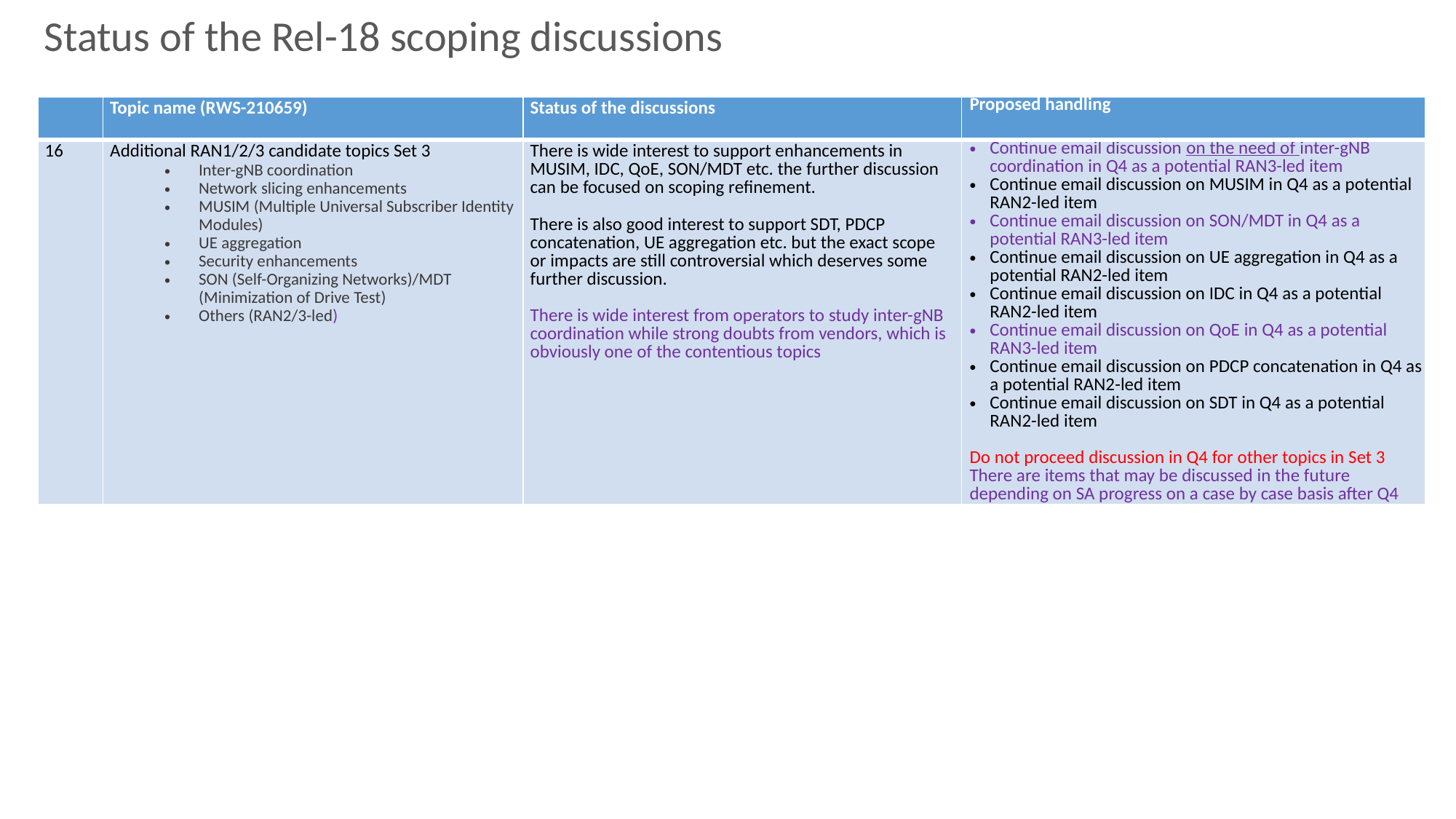

Status of the Rel-18 scoping discussions
#
|  | Topic name (RWS-210659) | Status of the discussions | Proposed handling |
| --- | --- | --- | --- |
| 16 | Additional RAN1/2/3 candidate topics Set 3 Inter-gNB coordination Network slicing enhancements MUSIM (Multiple Universal Subscriber Identity Modules) UE aggregation Security enhancements SON (Self-Organizing Networks)/MDT (Minimization of Drive Test) Others (RAN2/3-led) | There is wide interest to support enhancements in MUSIM, IDC, QoE, SON/MDT etc. the further discussion can be focused on scoping refinement. There is also good interest to support SDT, PDCP concatenation, UE aggregation etc. but the exact scope or impacts are still controversial which deserves some further discussion. There is wide interest from operators to study inter-gNB coordination while strong doubts from vendors, which is obviously one of the contentious topics | Continue email discussion on the need of inter-gNB coordination in Q4 as a potential RAN3-led item Continue email discussion on MUSIM in Q4 as a potential RAN2-led item Continue email discussion on SON/MDT in Q4 as a potential RAN3-led item Continue email discussion on UE aggregation in Q4 as a potential RAN2-led item Continue email discussion on IDC in Q4 as a potential RAN2-led item Continue email discussion on QoE in Q4 as a potential RAN3-led item Continue email discussion on PDCP concatenation in Q4 as a potential RAN2-led item Continue email discussion on SDT in Q4 as a potential RAN2-led item Do not proceed discussion in Q4 for other topics in Set 3 There are items that may be discussed in the future depending on SA progress on a case by case basis after Q4 |